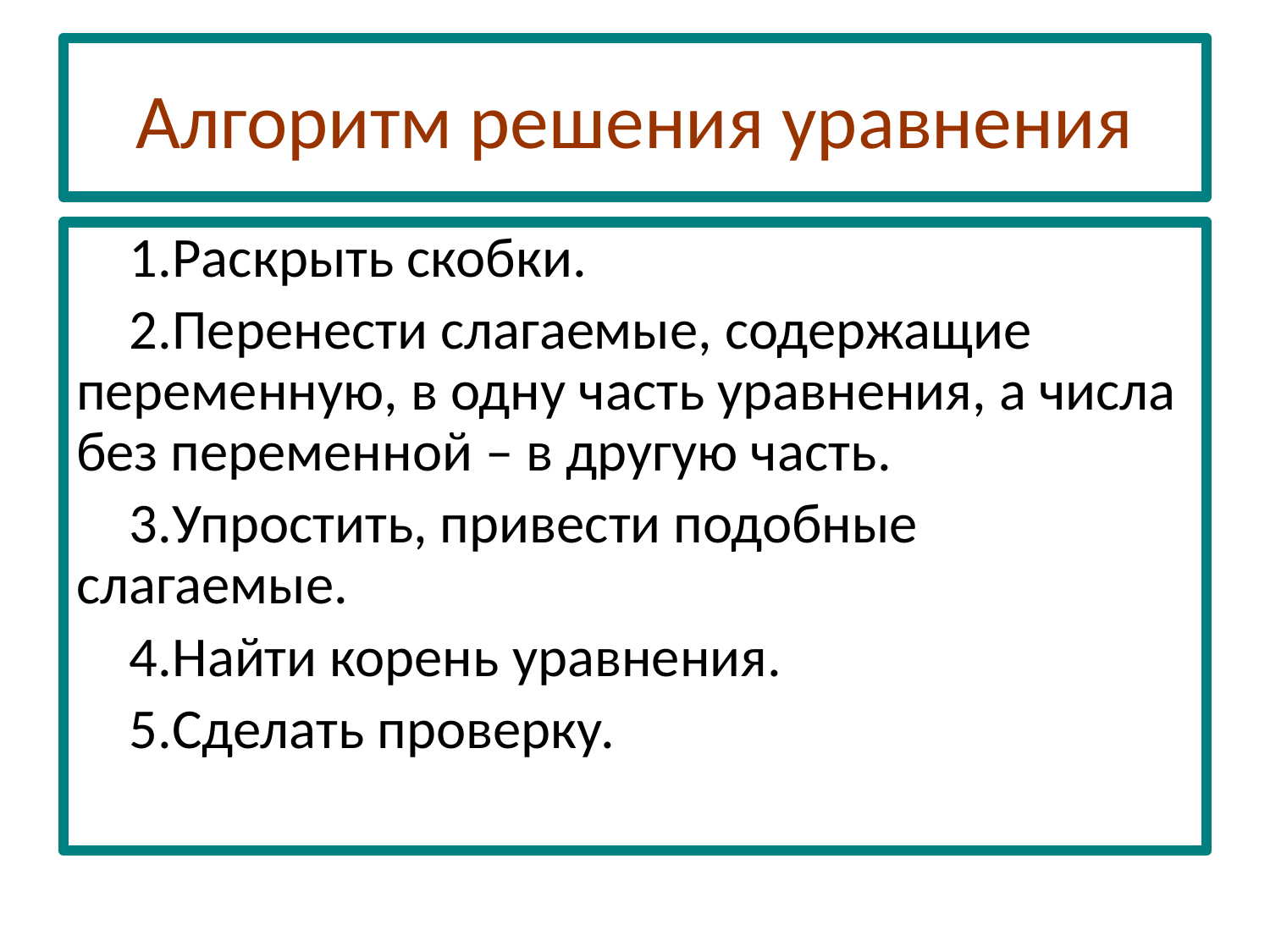

# Алгоритм решения уравнения
Раскрыть скобки.
Перенести слагаемые, содержащие переменную, в одну часть уравнения, а числа без переменной – в другую часть.
Упростить, привести подобные слагаемые.
Найти корень уравнения.
Сделать проверку.